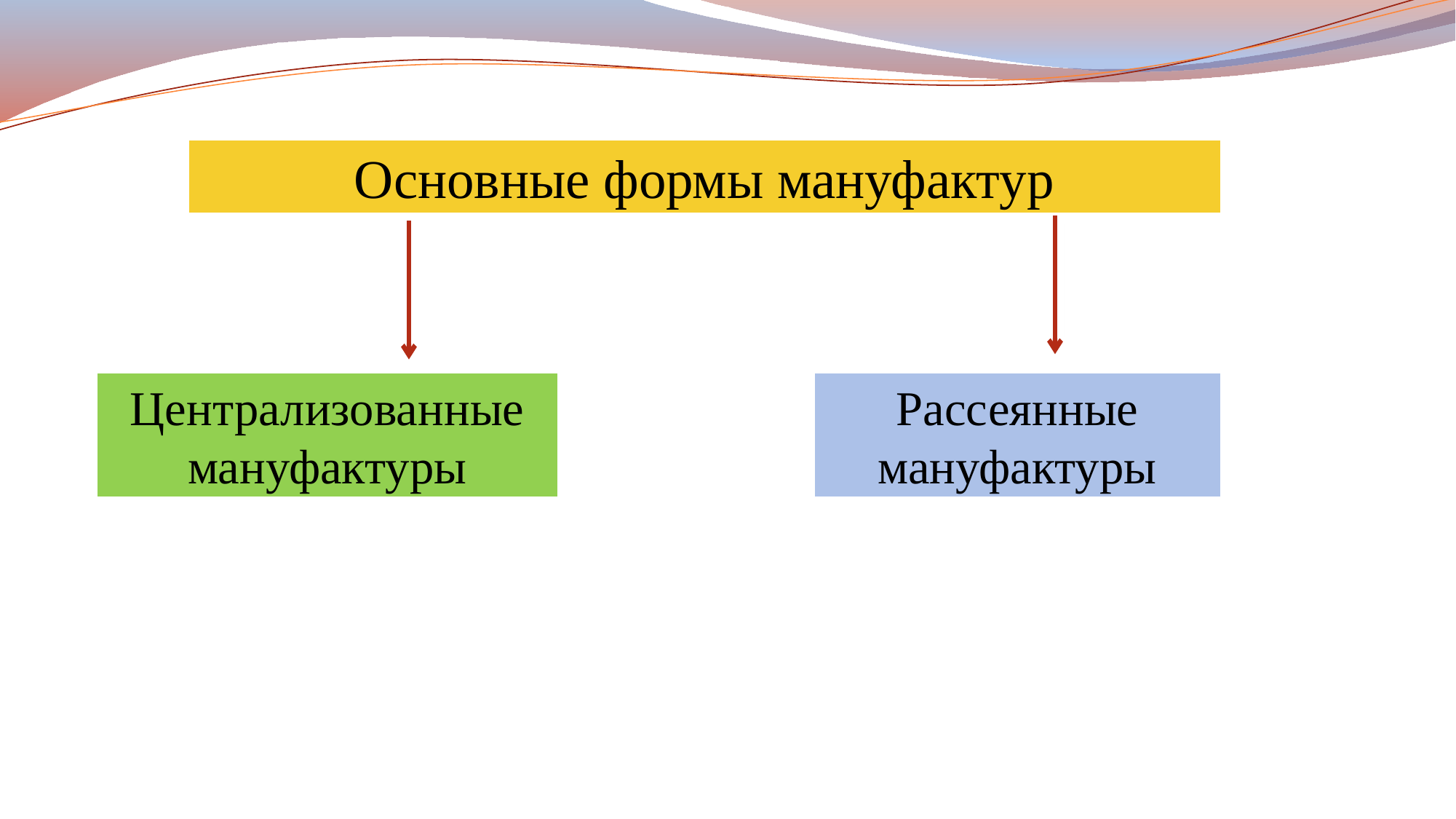

Основные формы мануфактур
Централизованные мануфактуры
Рассеянные мануфактуры